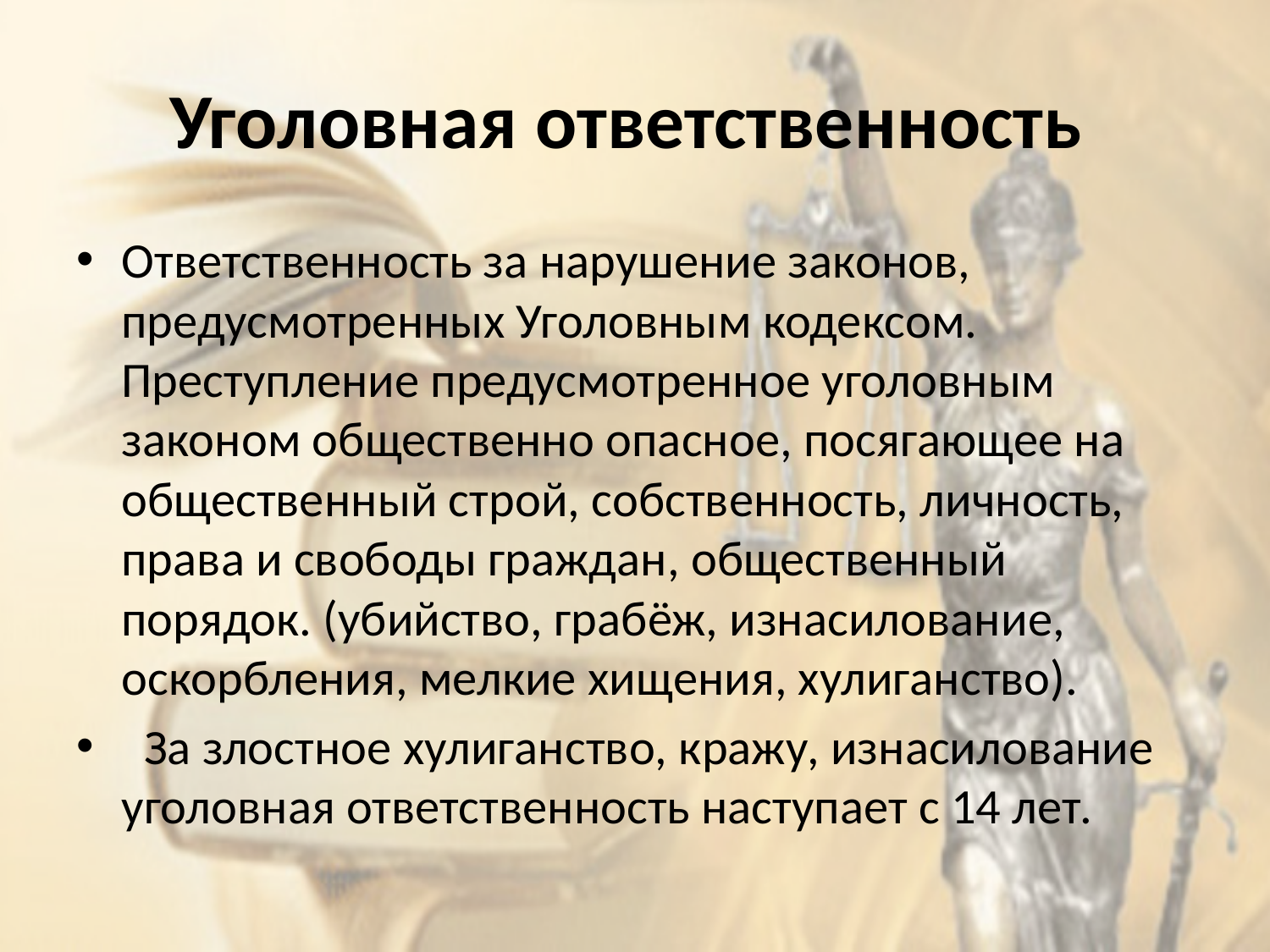

# Уголовная ответственность
Ответственность за нарушение законов, предусмотренных Уголовным кодексом. Преступление предусмотренное уголовным законом общественно опасное, посягающее на общественный строй, собственность, личность, права и свободы граждан, общественный порядок. (убийство, грабёж, изнасилование, оскорбления, мелкие хищения, хулиганство).
  За злостное хулиганство, кражу, изнасилование уголовная ответственность наступает с 14 лет.